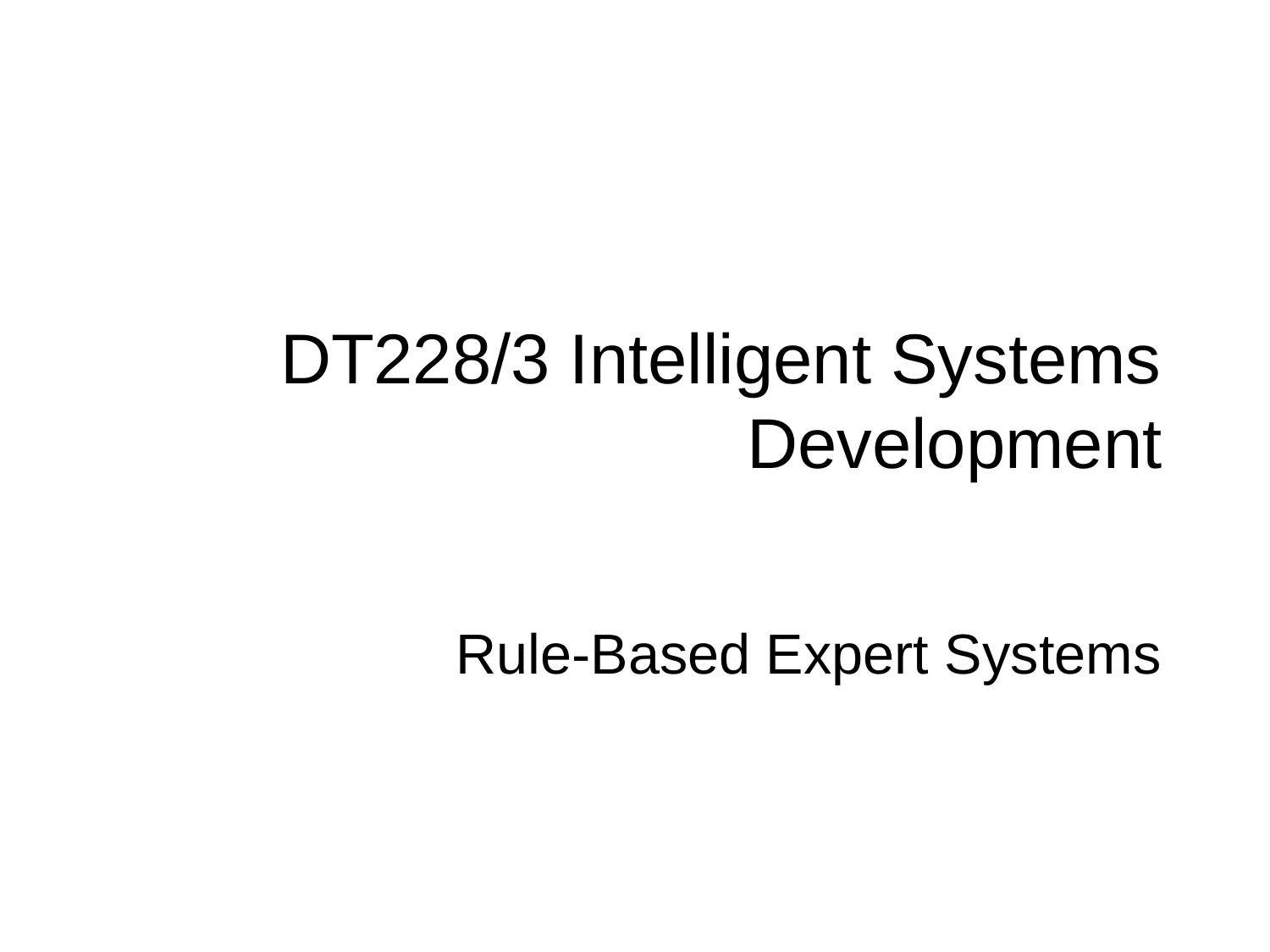

# DT228/3 Intelligent Systems Development
Rule-Based Expert Systems